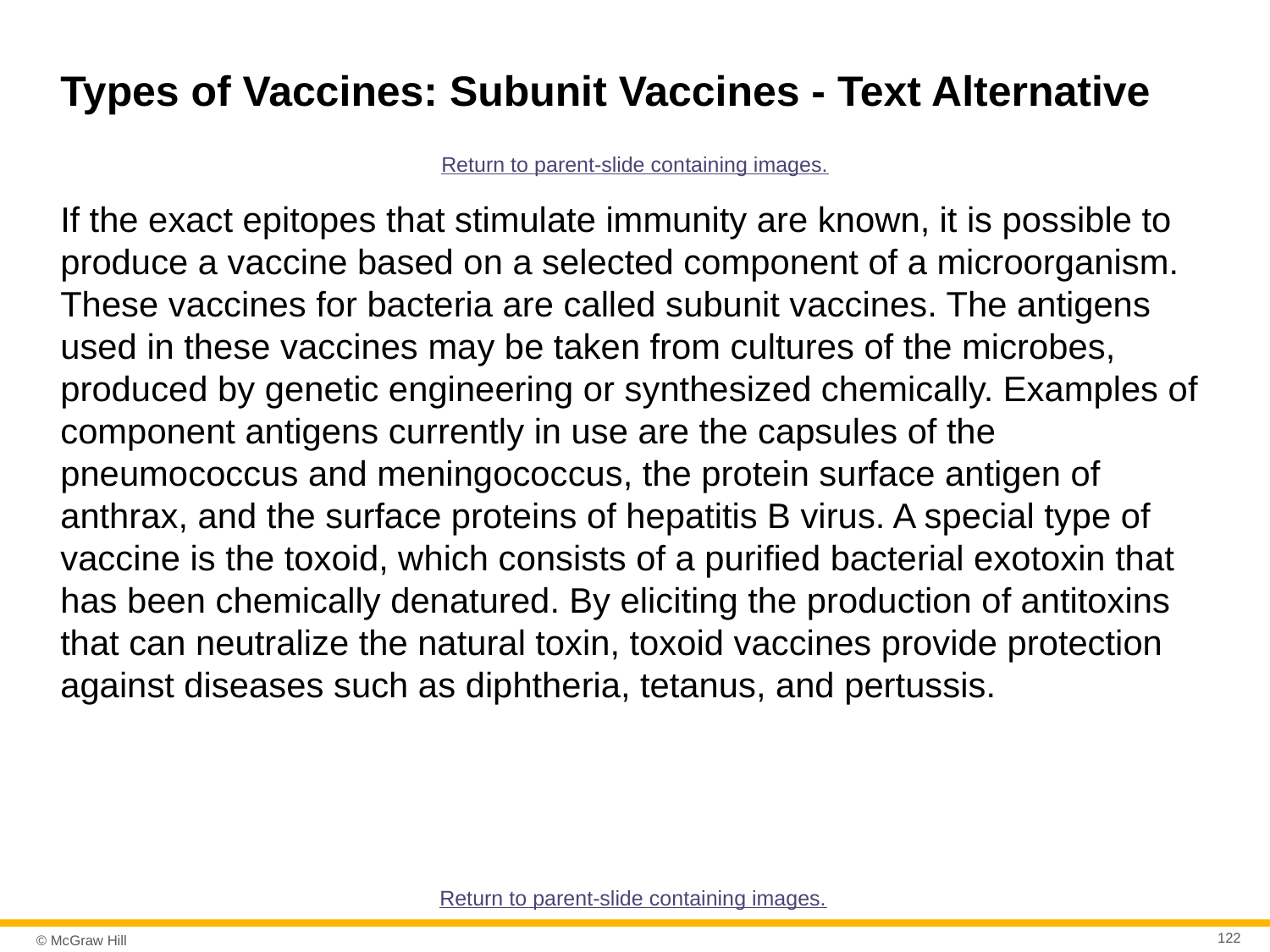

# Types of Vaccines: Subunit Vaccines - Text Alternative
Return to parent-slide containing images.
If the exact epitopes that stimulate immunity are known, it is possible to produce a vaccine based on a selected component of a microorganism. These vaccines for bacteria are called subunit vaccines. The antigens used in these vaccines may be taken from cultures of the microbes, produced by genetic engineering or synthesized chemically. Examples of component antigens currently in use are the capsules of the pneumococcus and meningococcus, the protein surface antigen of anthrax, and the surface proteins of hepatitis B virus. A special type of vaccine is the toxoid, which consists of a purified bacterial exotoxin that has been chemically denatured. By eliciting the production of antitoxins that can neutralize the natural toxin, toxoid vaccines provide protection against diseases such as diphtheria, tetanus, and pertussis.
Return to parent-slide containing images.